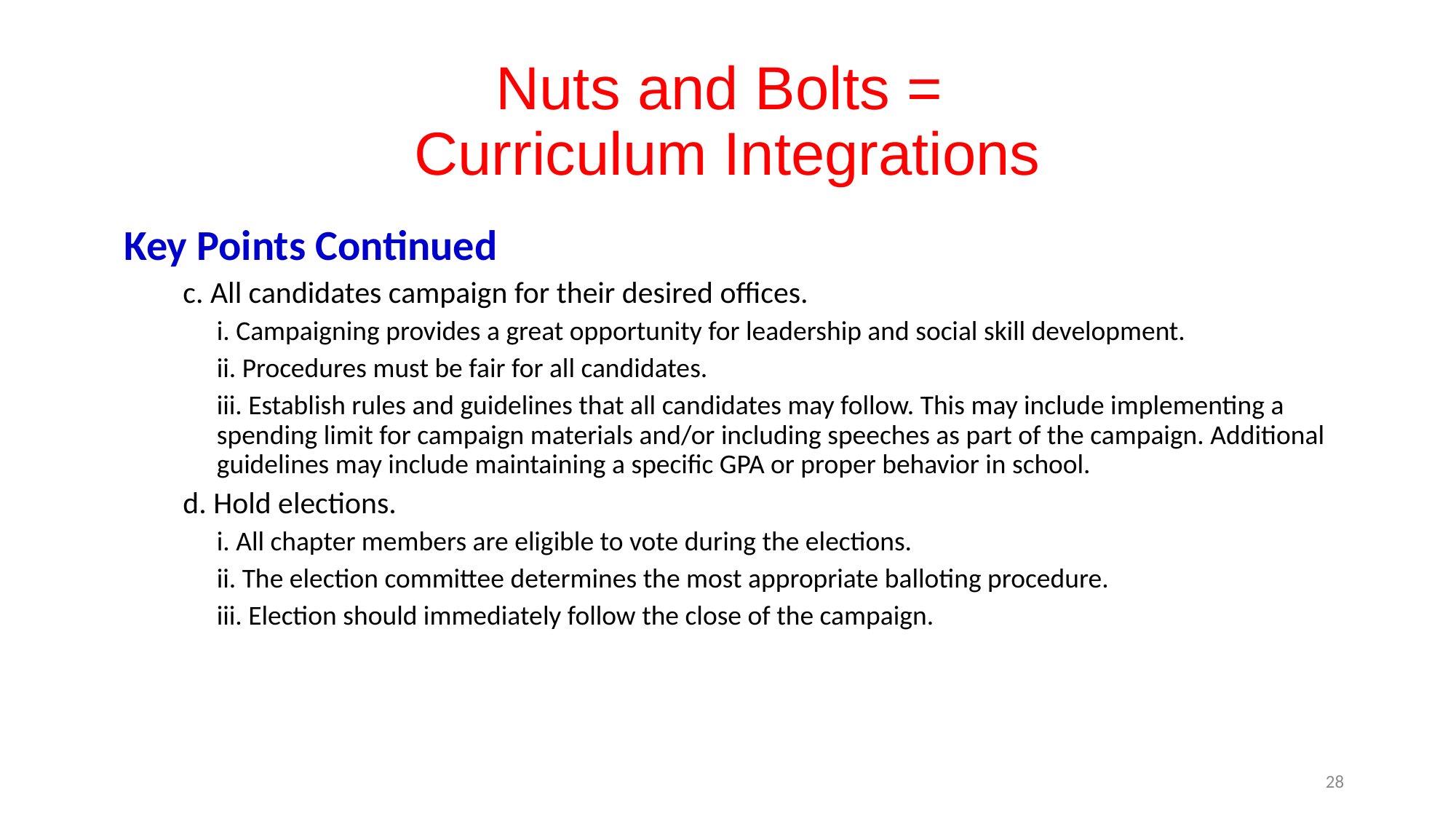

# Nuts and Bolts = Curriculum Integrations
Key Points Continued
c. All candidates campaign for their desired offices.
i. Campaigning provides a great opportunity for leadership and social skill development.
ii. Procedures must be fair for all candidates.
iii. Establish rules and guidelines that all candidates may follow. This may include implementing a spending limit for campaign materials and/or including speeches as part of the campaign. Additional guidelines may include maintaining a specific GPA or proper behavior in school.
d. Hold elections.
i. All chapter members are eligible to vote during the elections.
ii. The election committee determines the most appropriate balloting procedure.
iii. Election should immediately follow the close of the campaign.
28